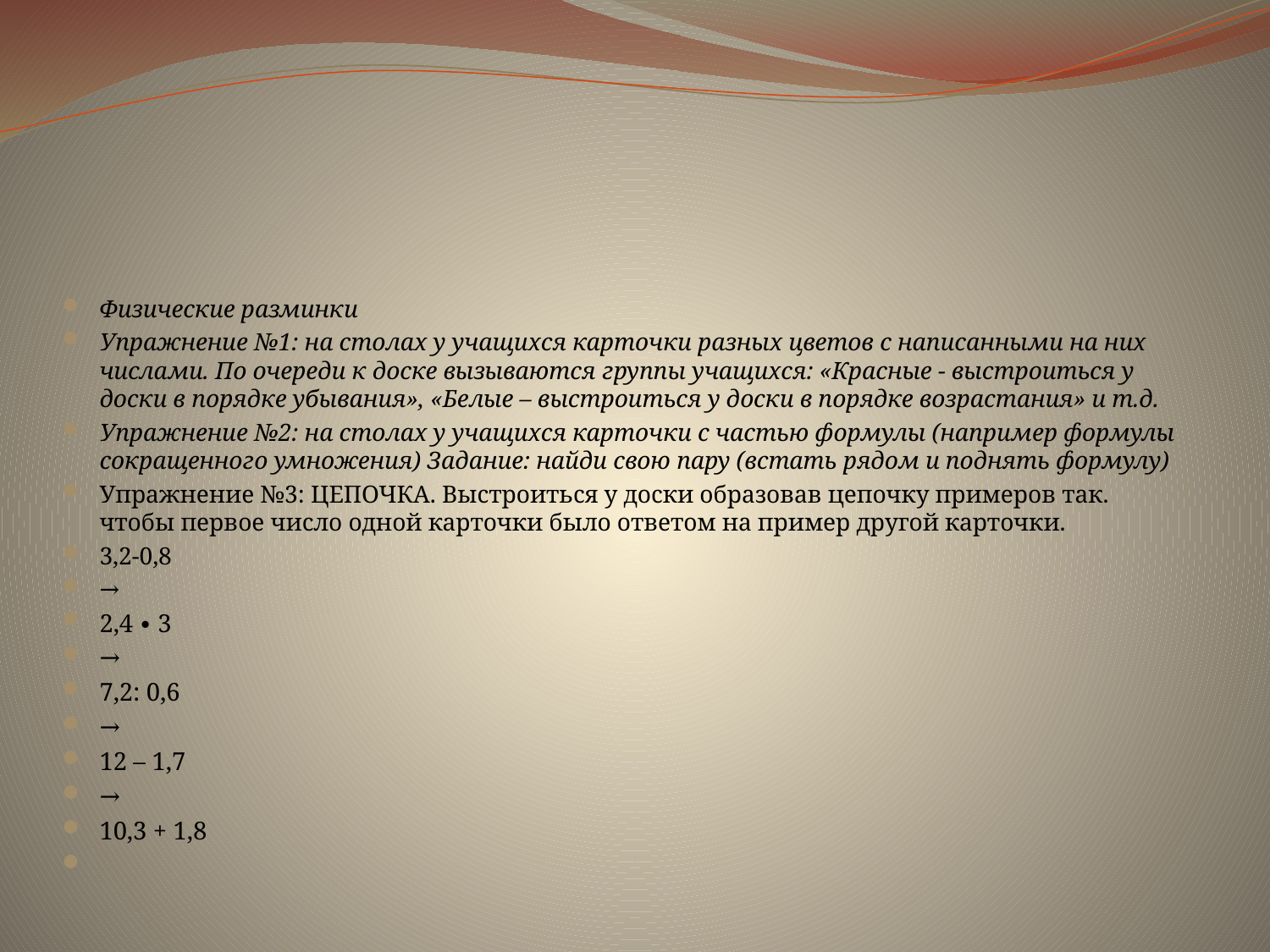

#
Физические разминки
Упражнение №1: на столах у учащихся карточки разных цветов с написанными на них числами. По очереди к доске вызываются группы учащихся: «Красные - выстроиться у доски в порядке убывания», «Белые – выстроиться у доски в порядке возрастания» и т.д.
Упражнение №2: на столах у учащихся карточки с частью формулы (например формулы сокращенного умножения) Задание: найди свою пару (встать рядом и поднять формулу)
Упражнение №3: ЦЕПОЧКА. Выстроиться у доски образовав цепочку примеров так. чтобы первое число одной карточки было ответом на пример другой карточки.
3,2-0,8
→
2,4 ∙ 3
→
7,2: 0,6
→
12 – 1,7
→
10,3 + 1,8